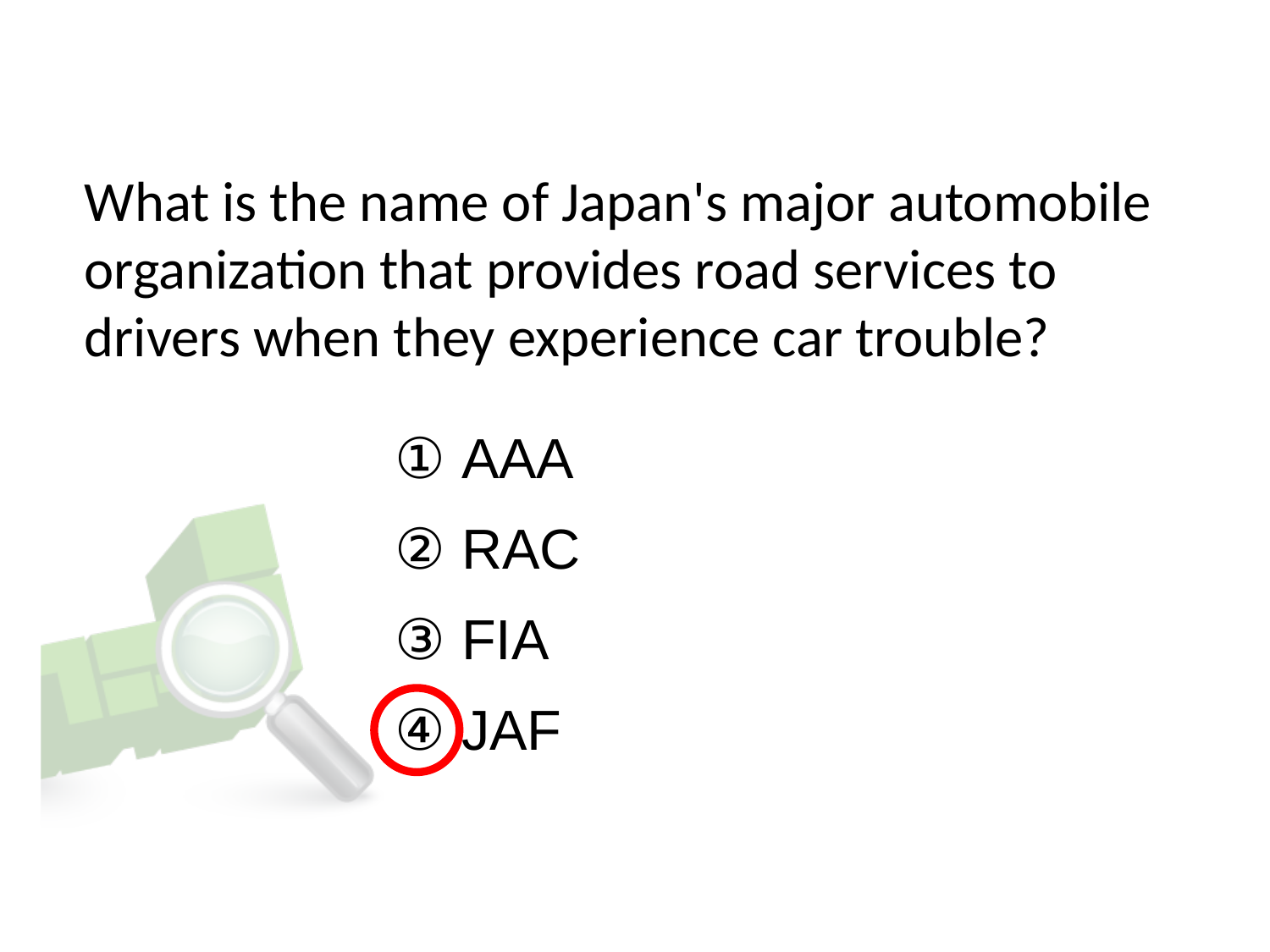

# What is the name of Japan's major automobile organization that provides road services to drivers when they experience car trouble?
① AAA
② RAC
③ FIA
④ JAF